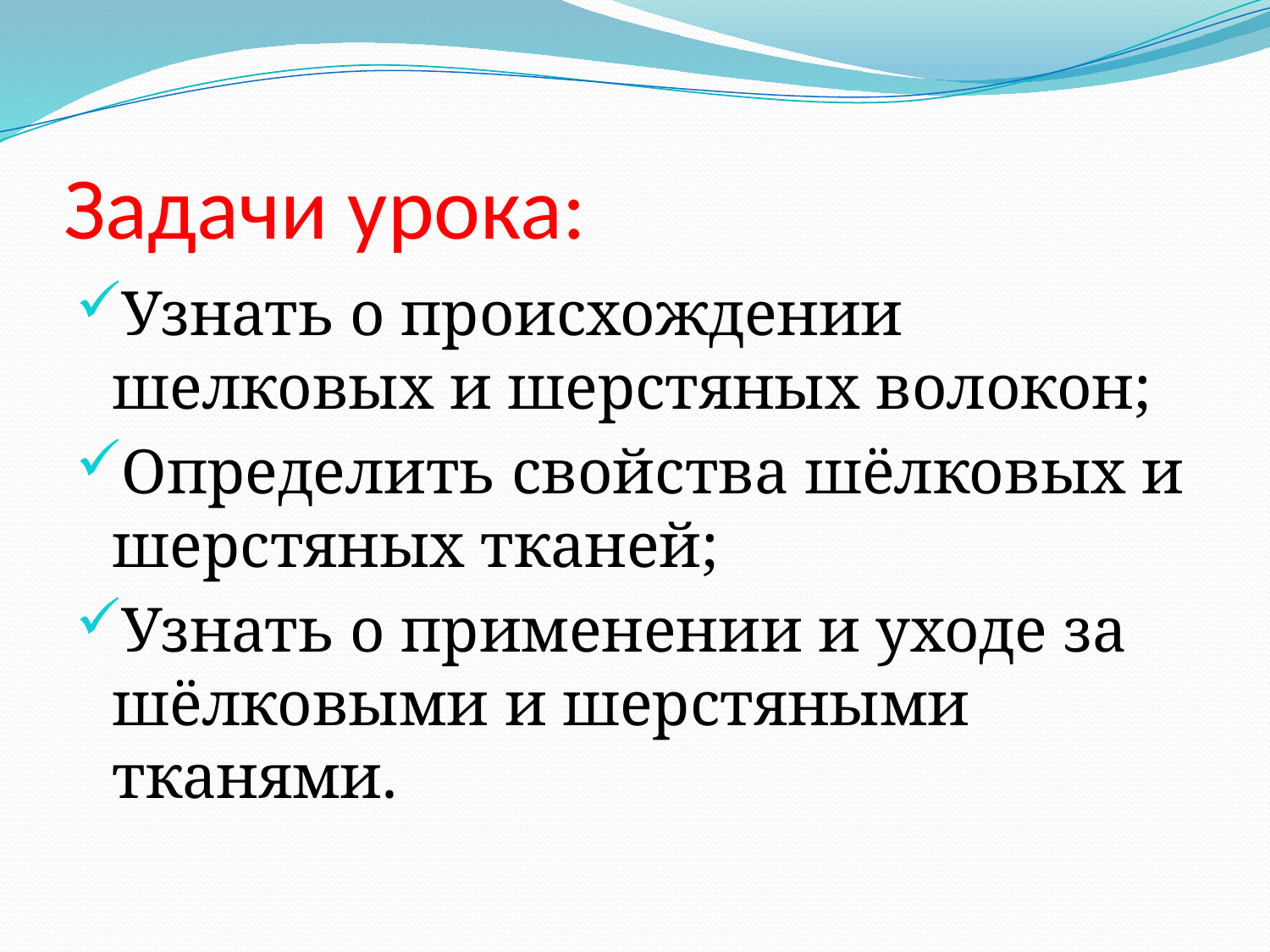

# Задачи урока:
Узнать о происхождении шелковых и шерстяных волокон;
Определить свойства шёлковых и шерстяных тканей;
Узнать о применении и уходе за шёлковыми и шерстяными тканями.